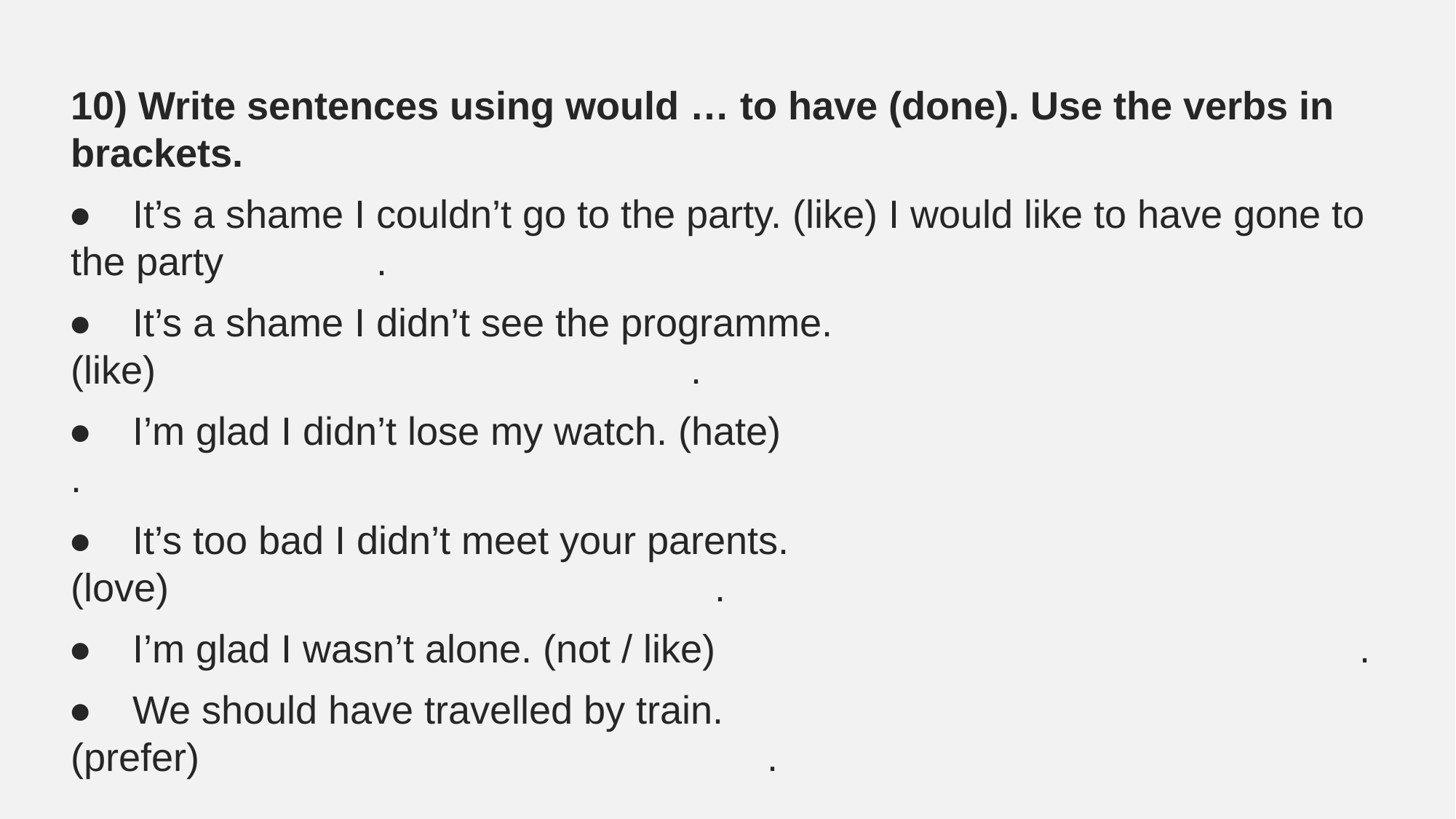

#
10) Write sentences using would … to have (done). Use the verbs in brackets.
⦁    It’s a shame I couldn’t go to the party. (like) I would like to have gone to the party              .
⦁    It’s a shame I didn’t see the programme. (like)                                                 .
⦁    I’m glad I didn’t lose my watch. (hate)                                                        .
⦁    It’s too bad I didn’t meet your parents. (love)                                                  .
⦁    I’m glad I wasn’t alone. (not / like)                                                           .
⦁    We should have travelled by train. (prefer)                                                    .